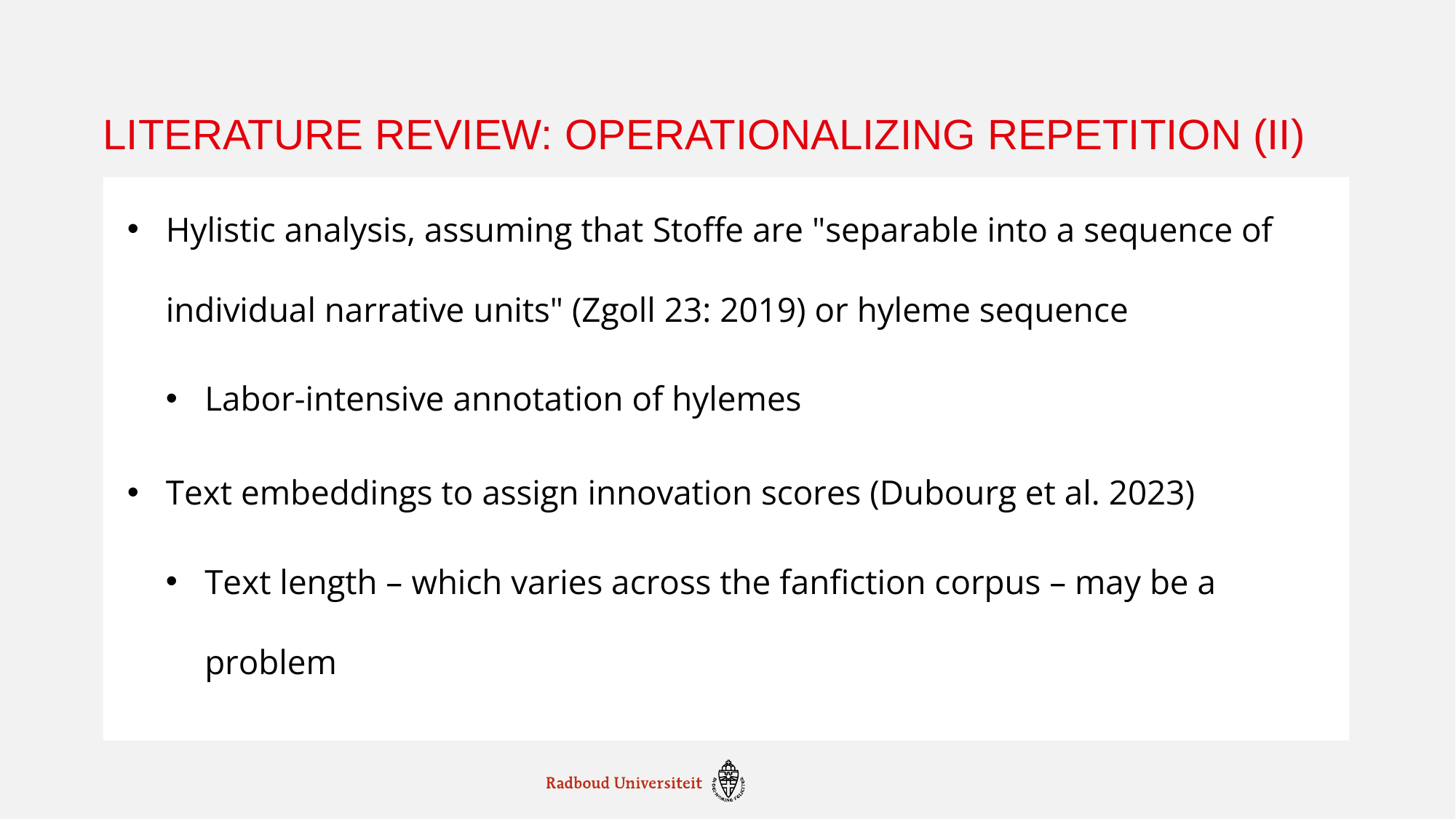

# Literature review: operationalizing repetition (II)
Hylistic analysis, assuming that Stoffe are "separable into a sequence of individual narrative units" (Zgoll 23: 2019) or hyleme sequence
Labor-intensive annotation of hylemes
Text embeddings to assign innovation scores (Dubourg et al. 2023)
Text length – which varies across the fanfiction corpus – may be a problem